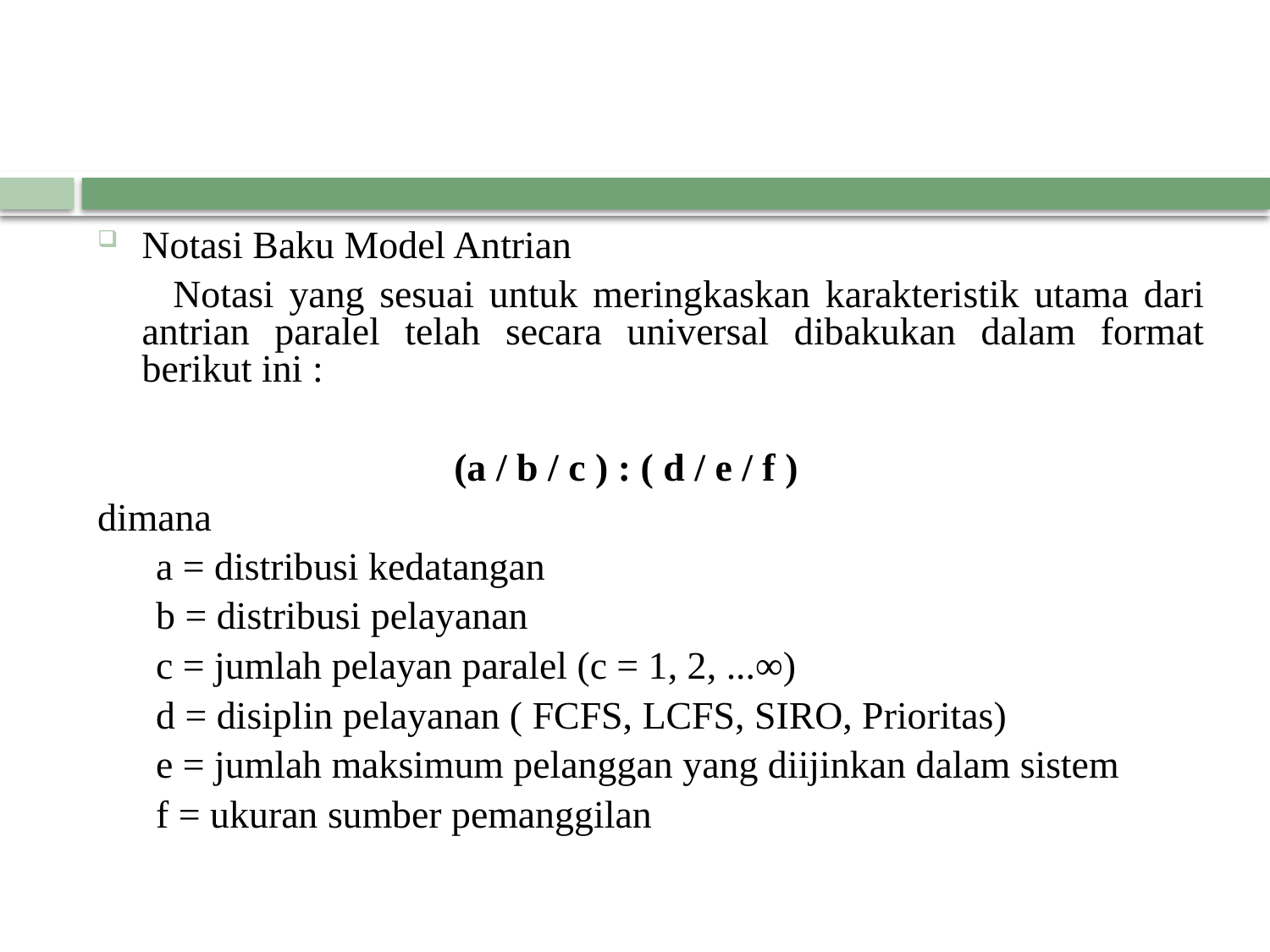

Notasi Baku Model Antrian
     Notasi yang sesuai untuk meringkaskan karakteristik utama dari antrian paralel telah secara universal dibakukan dalam format berikut ini :

      	                   (a / b / c ) : ( d / e / f )
dimana
      a = distribusi kedatangan
      b = distribusi pelayanan
      c = jumlah pelayan paralel (c = 1, 2, ...∞)
      d = disiplin pelayanan ( FCFS, LCFS, SIRO, Prioritas)
      e = jumlah maksimum pelanggan yang diijinkan dalam sistem
      f = ukuran sumber pemanggilan